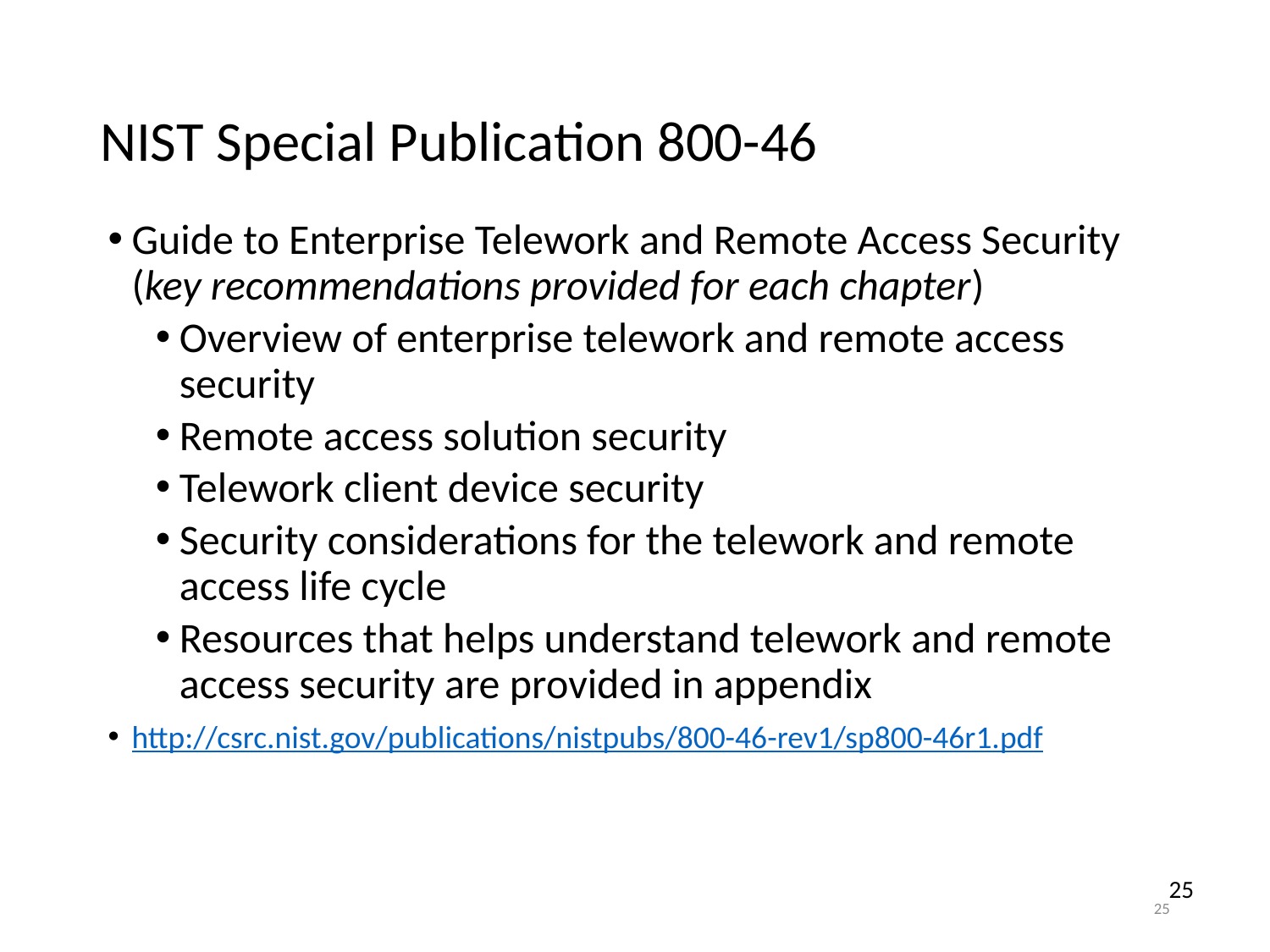

# NIST Special Publication 800-46
Guide to Enterprise Telework and Remote Access Security (key recommendations provided for each chapter)
Overview of enterprise telework and remote access security
Remote access solution security
Telework client device security
Security considerations for the telework and remote access life cycle
Resources that helps understand telework and remote access security are provided in appendix
http://csrc.nist.gov/publications/nistpubs/800-46-rev1/sp800-46r1.pdf

25
25